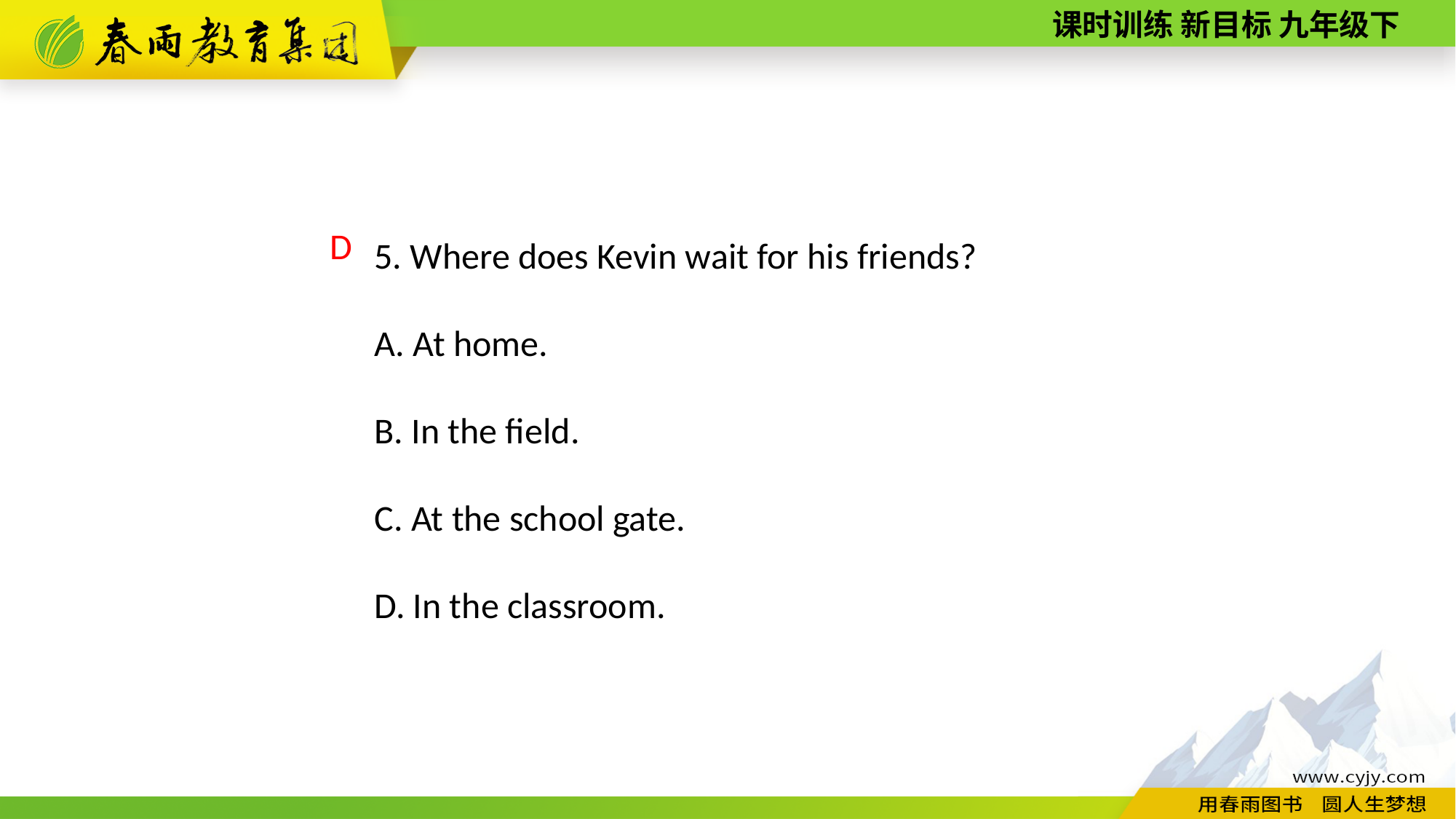

5. Where does Kevin wait for his friends?
A. At home.
B. In the field.
C. At the school gate.
D. In the classroom.
D